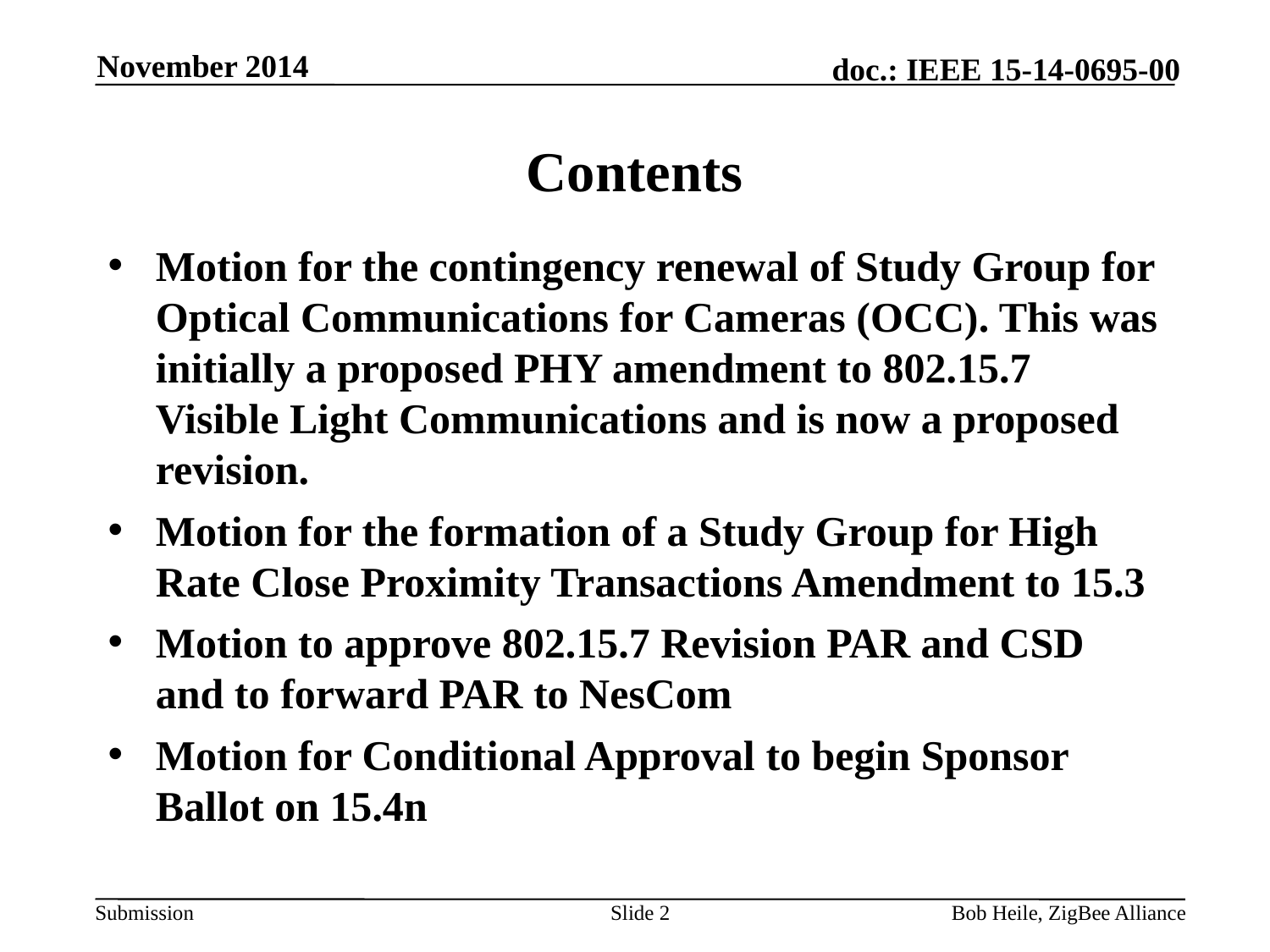

November 2014
# Contents
Motion for the contingency renewal of Study Group for Optical Communications for Cameras (OCC). This was initially a proposed PHY amendment to 802.15.7 Visible Light Communications and is now a proposed revision.
Motion for the formation of a Study Group for High Rate Close Proximity Transactions Amendment to 15.3
Motion to approve 802.15.7 Revision PAR and CSD and to forward PAR to NesCom
Motion for Conditional Approval to begin Sponsor Ballot on 15.4n
Slide 2
Bob Heile, ZigBee Alliance